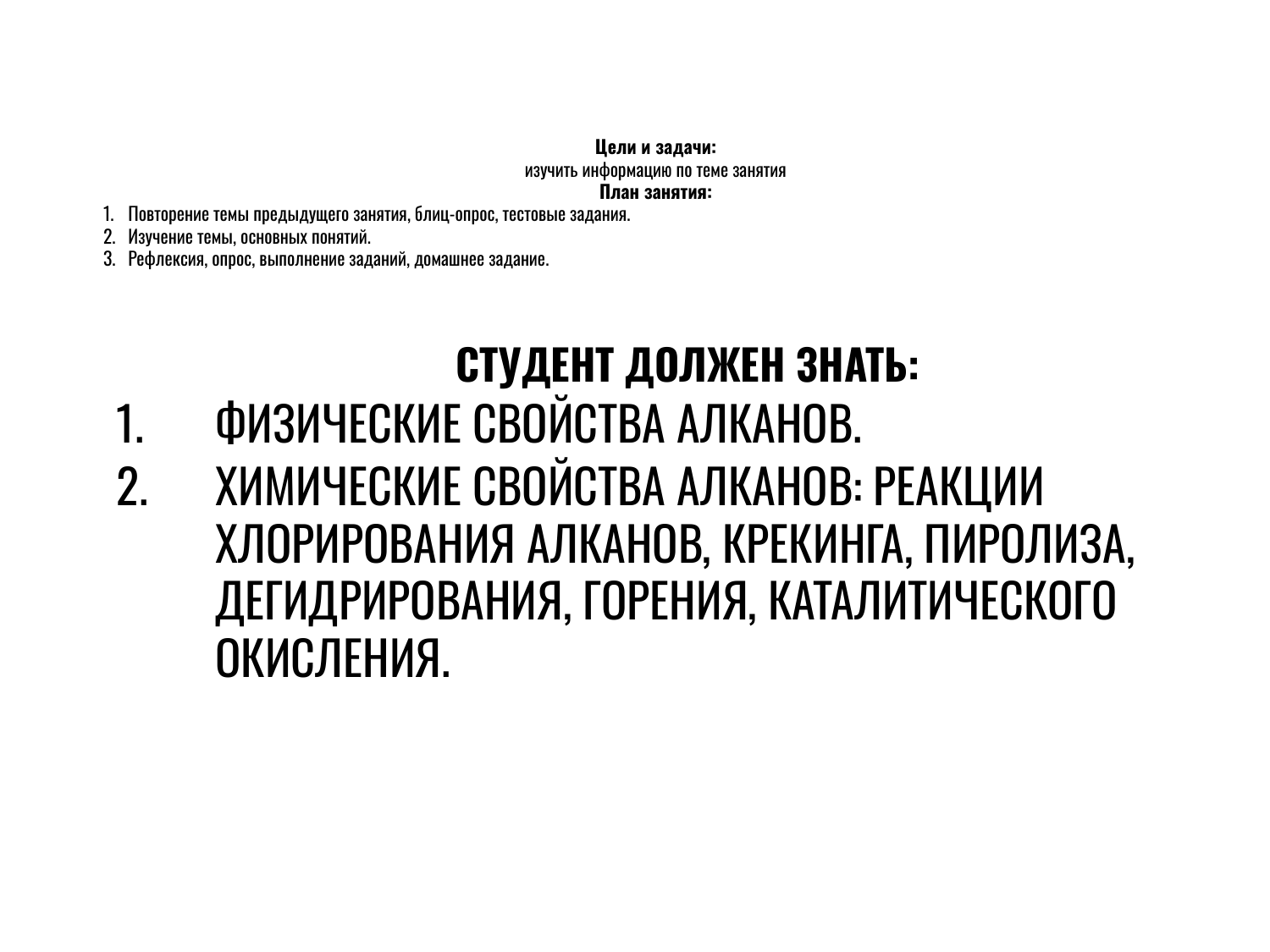

# Цели и задачи:
изучить информацию по теме занятия
План занятия:
Повторение темы предыдущего занятия, блиц-опрос, тестовые задания.
Изучение темы, основных понятий.
Рефлексия, опрос, выполнение заданий, домашнее задание.

СТУДЕНТ ДОЛЖЕН ЗНАТЬ:
ФИЗИЧЕСКИЕ СВОЙСТВА АЛКАНОВ.
ХИМИЧЕСКИЕ СВОЙСТВА АЛКАНОВ: РЕАКЦИИ ХЛОРИРОВАНИЯ АЛКАНОВ, КРЕКИНГА, ПИРОЛИЗА, ДЕГИДРИРОВАНИЯ, ГОРЕНИЯ, КАТАЛИТИЧЕСКОГО ОКИСЛЕНИЯ.